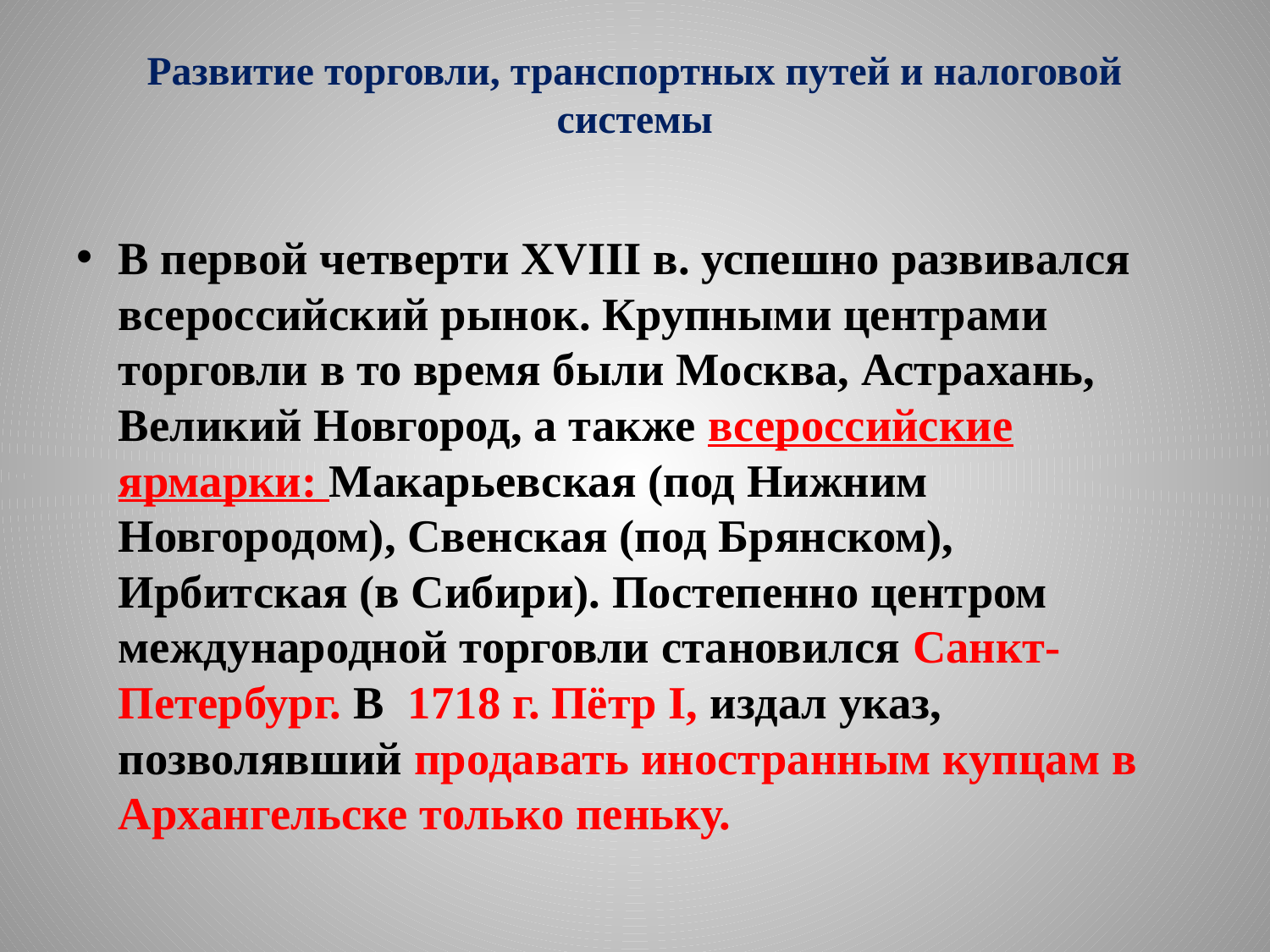

# Развитие торговли, транспортных путей и налоговой системы
В первой четверти XVIII в. успешно развивался всероссийский рынок. Крупными центрами торговли в то время были Москва, Астрахань, Великий Новгород, а также всероссийские ярмарки: Макарьевская (под Нижним Новгородом), Свенская (под Брянском), Ирбитская (в Сибири). Постепенно центром международной торговли становился Санкт-Петербург. В  1718 г. Пётр I, издал указ, позволявший продавать иностранным купцам в Архангельске только пеньку.